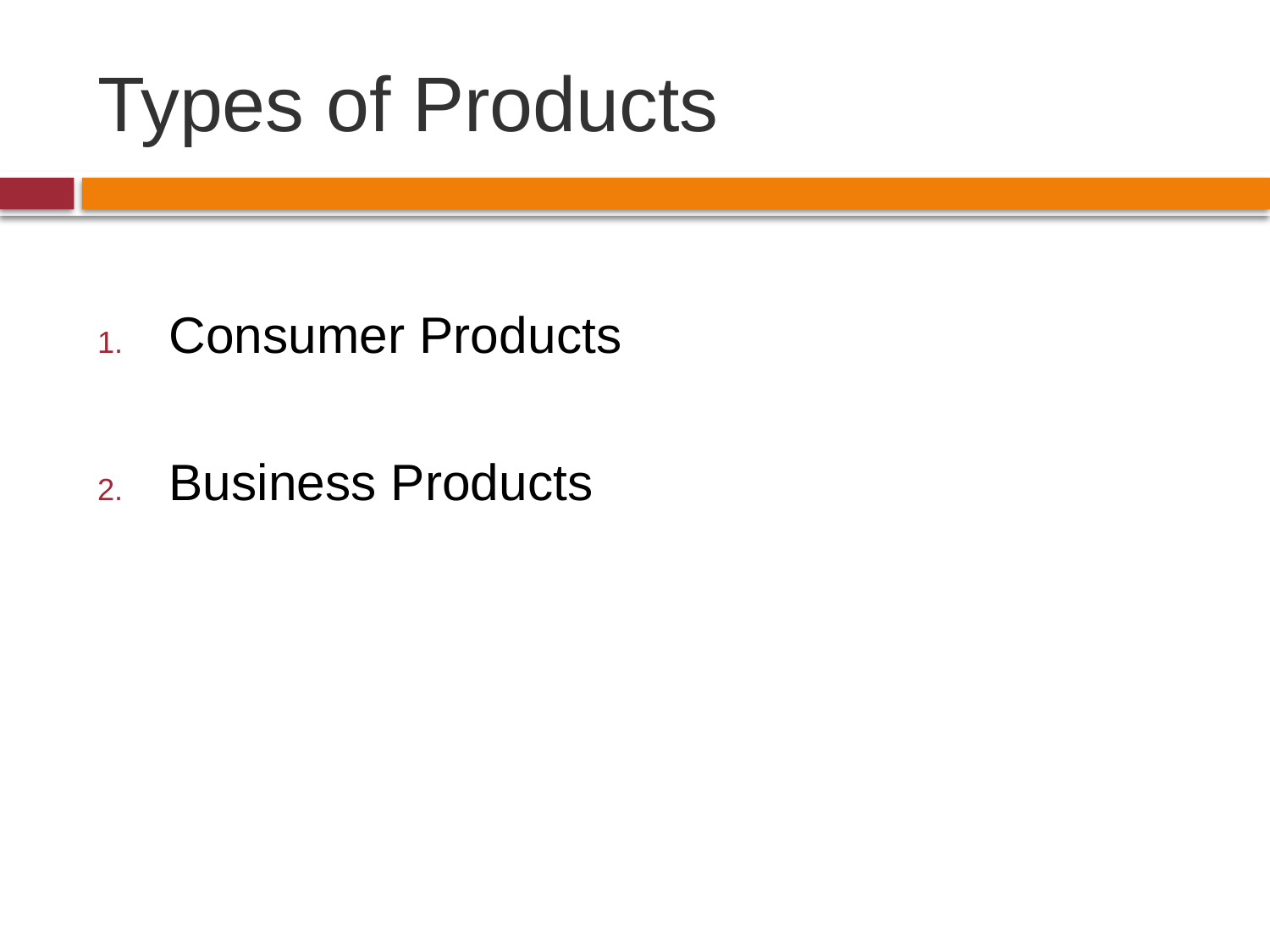

# Types of Products
Consumer Products

Business Products